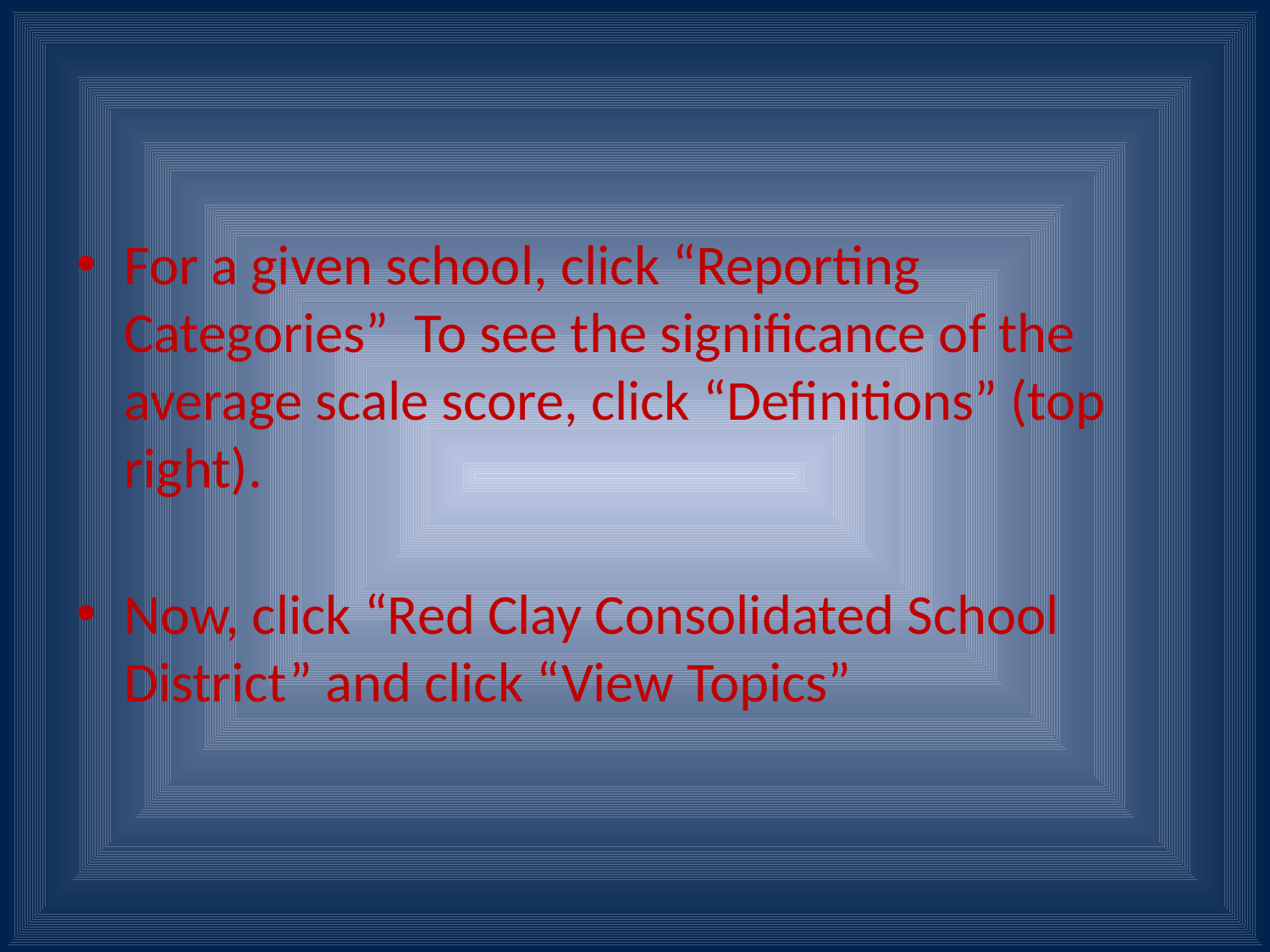

For a given school, click “Reporting Categories”  To see the significance of the average scale score, click “Definitions” (top right).
Now, click “Red Clay Consolidated School District” and click “View Topics”